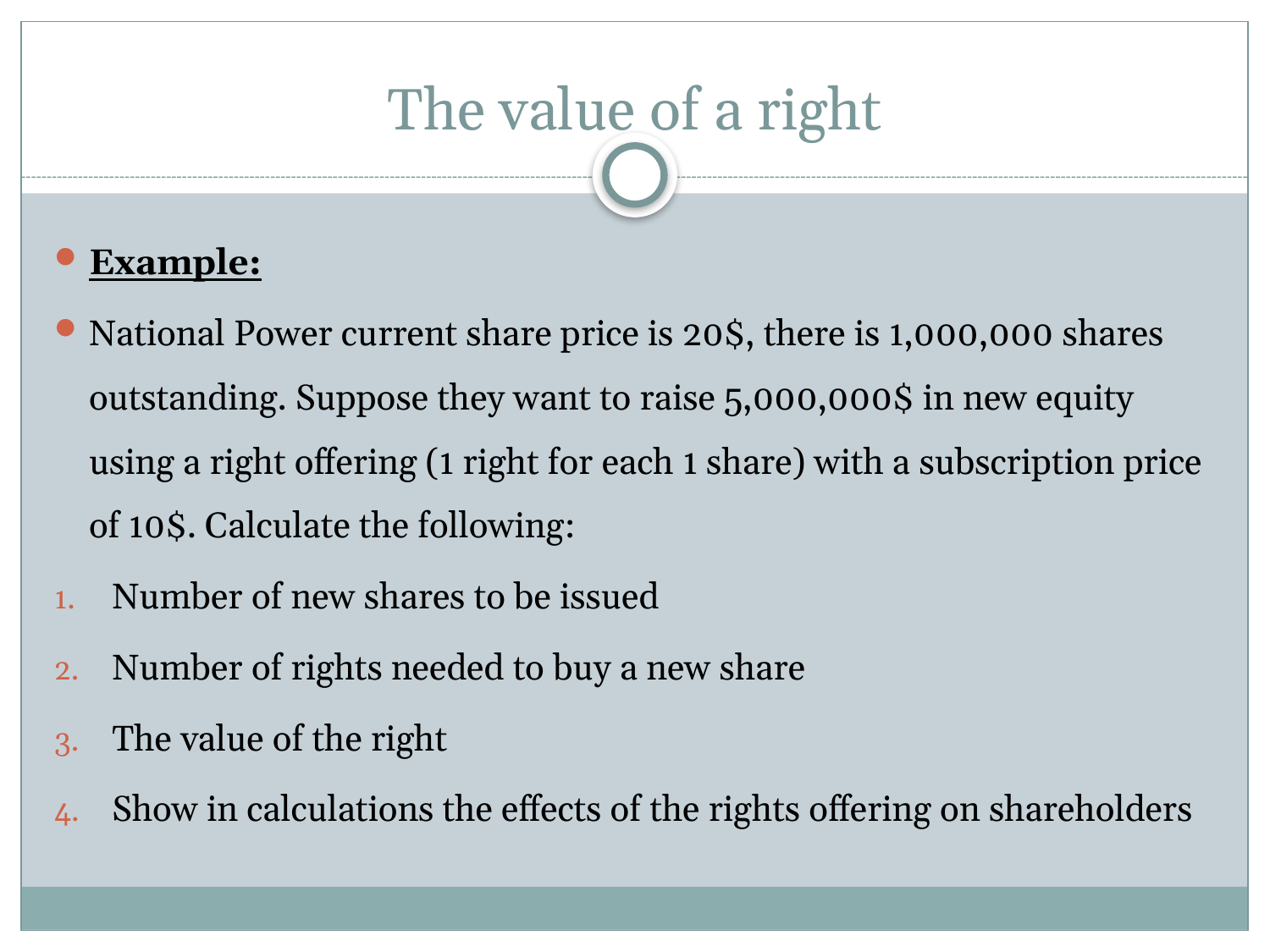

# The value of a right
Example:
National Power current share price is 20$, there is 1,000,000 shares outstanding. Suppose they want to raise 5,000,000$ in new equity using a right offering (1 right for each 1 share) with a subscription price of 10$. Calculate the following:
Number of new shares to be issued
Number of rights needed to buy a new share
The value of the right
Show in calculations the effects of the rights offering on shareholders